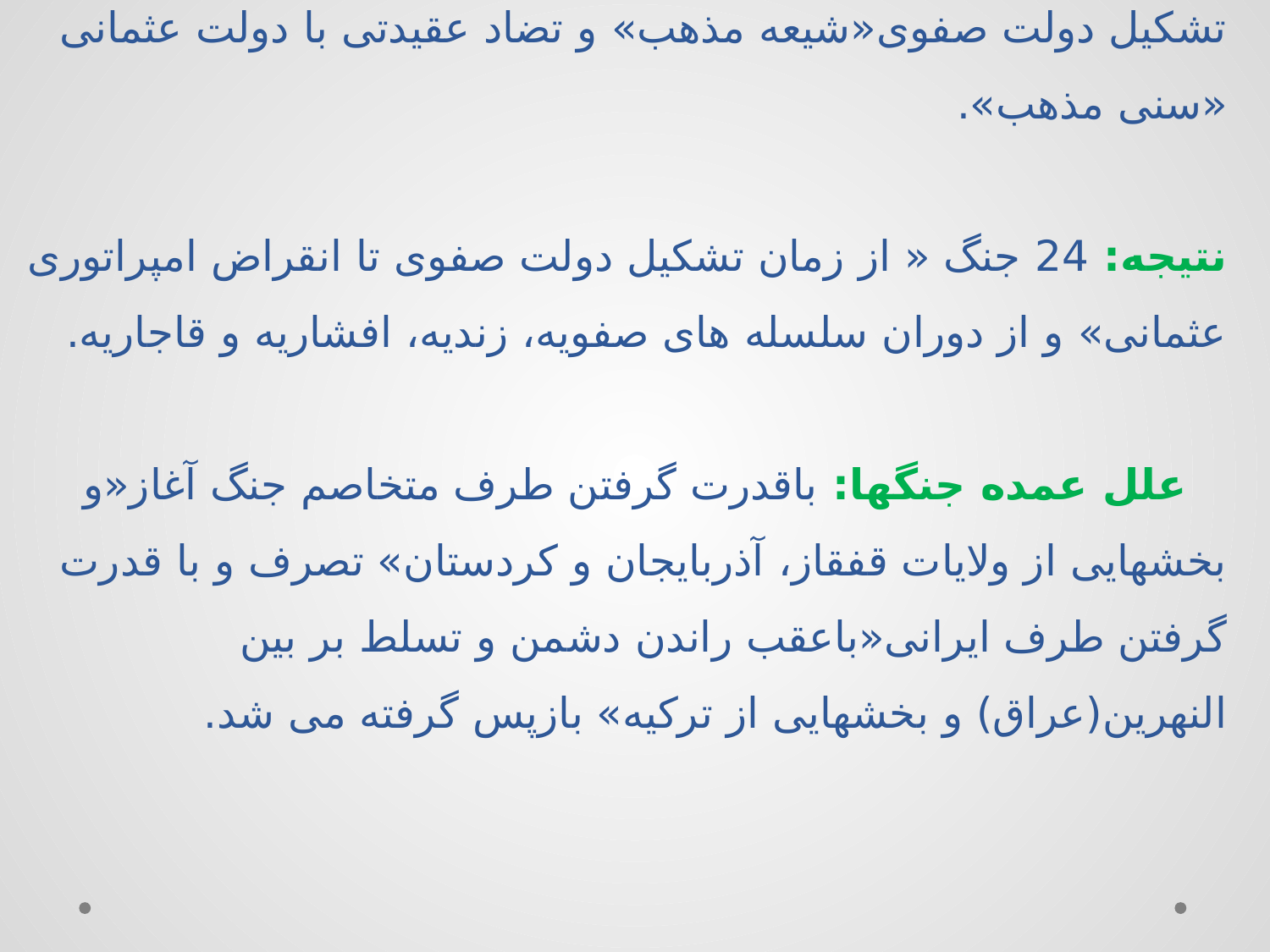

# علل اولیه: تشکیل دولت صفوی«شیعه مذهب» و تضاد عقیدتی با دولت عثمانی «سنی مذهب». نتیجه: 24 جنگ « از زمان تشکیل دولت صفوی تا انقراض امپراتوری عثمانی» و از دوران سلسله های صفویه، زندیه، افشاریه و قاجاریه. علل عمده جنگها: باقدرت گرفتن طرف متخاصم جنگ آغاز«و بخشهایی از ولایات قفقاز، آذربایجان و کردستان» تصرف و با قدرت گرفتن طرف ایرانی«باعقب راندن دشمن و تسلط بر بین النهرین(عراق) و بخشهایی از ترکیه» بازپس گرفته می شد.